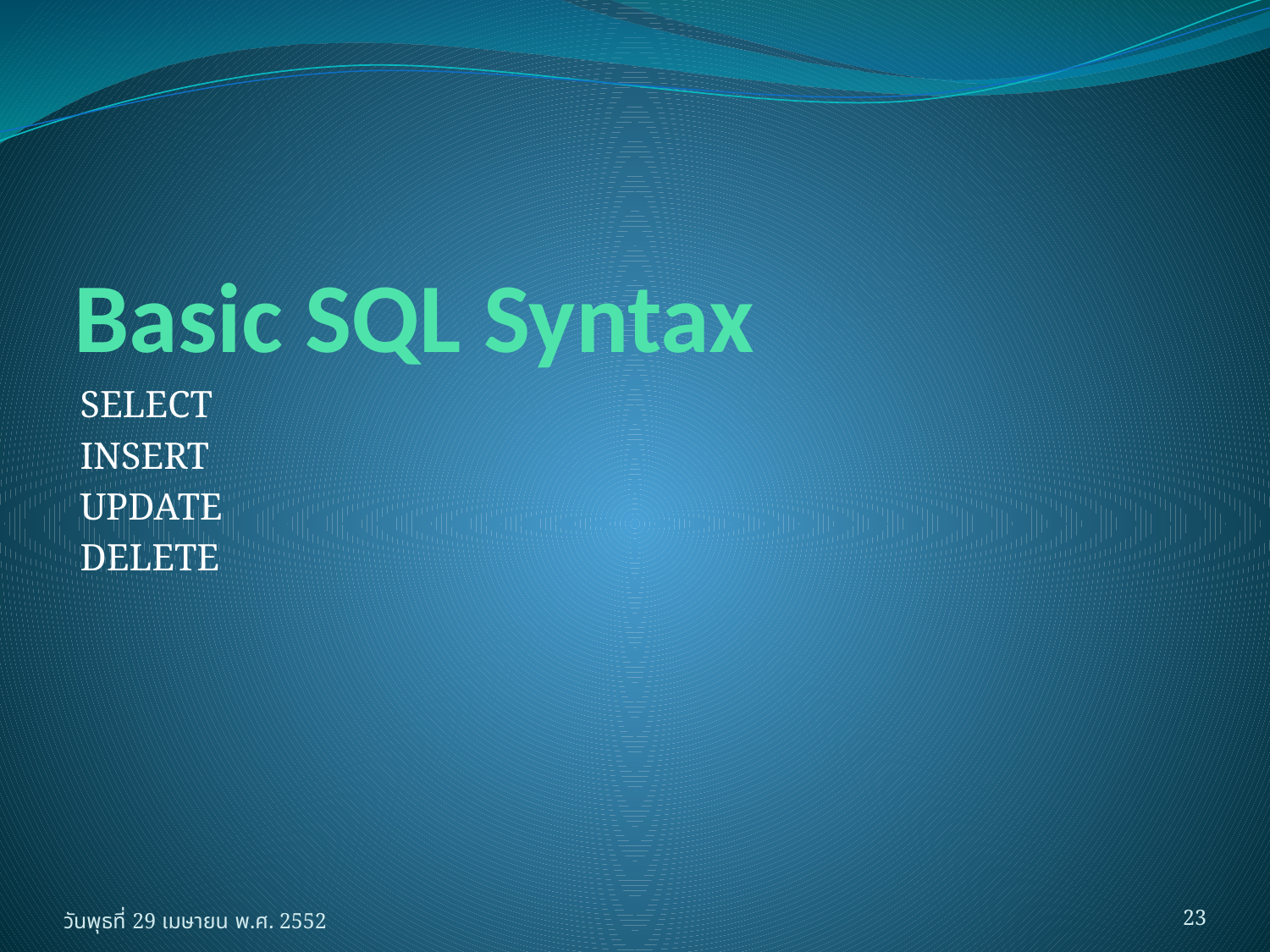

# Basic SQL Syntax
SELECT
INSERT
UPDATE
DELETE

วันพุธที่ 29 เมษายน พ.ศ. 2552
23